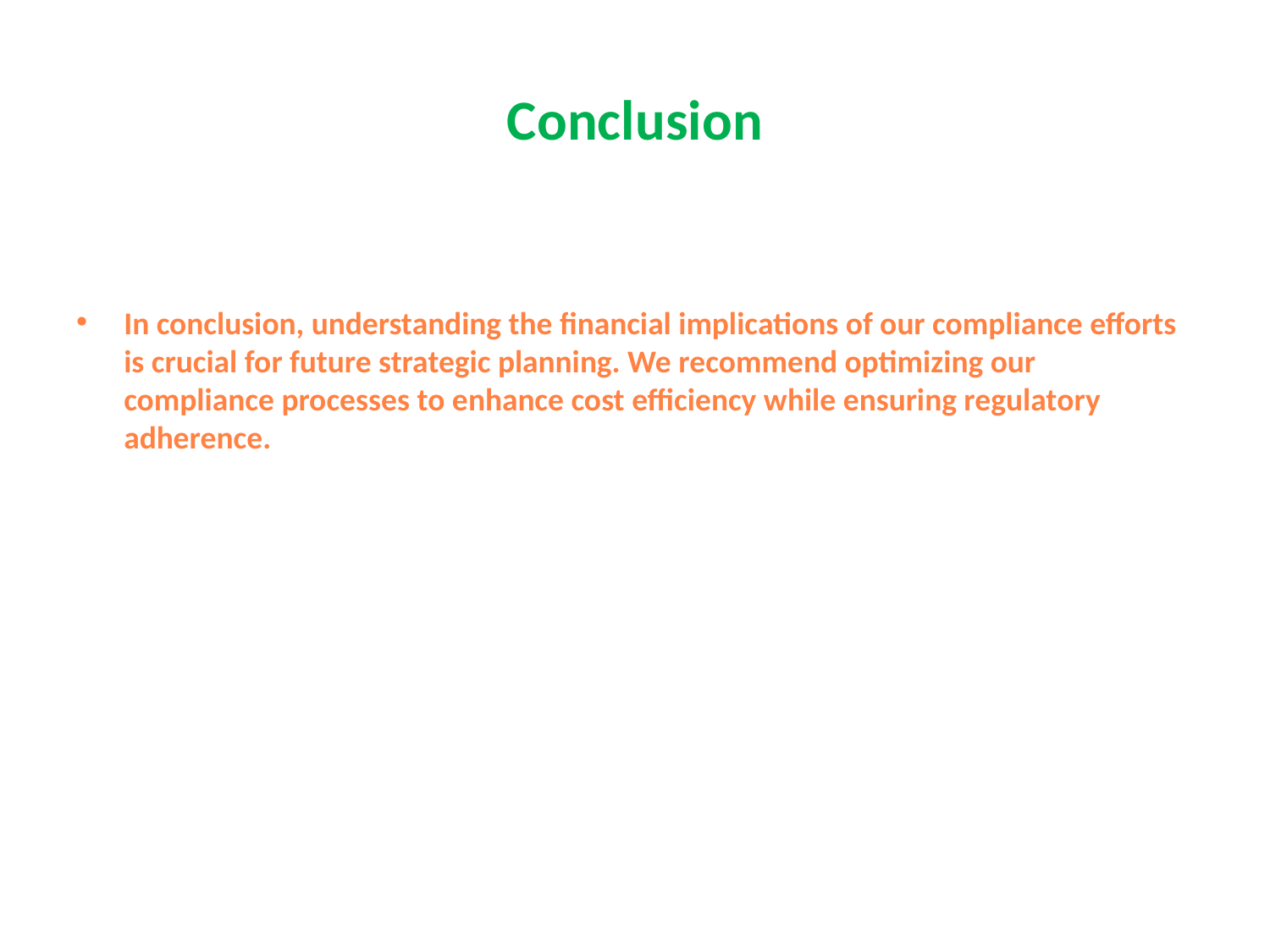

# Conclusion

In conclusion, understanding the financial implications of our compliance efforts is crucial for future strategic planning. We recommend optimizing our compliance processes to enhance cost efficiency while ensuring regulatory adherence.